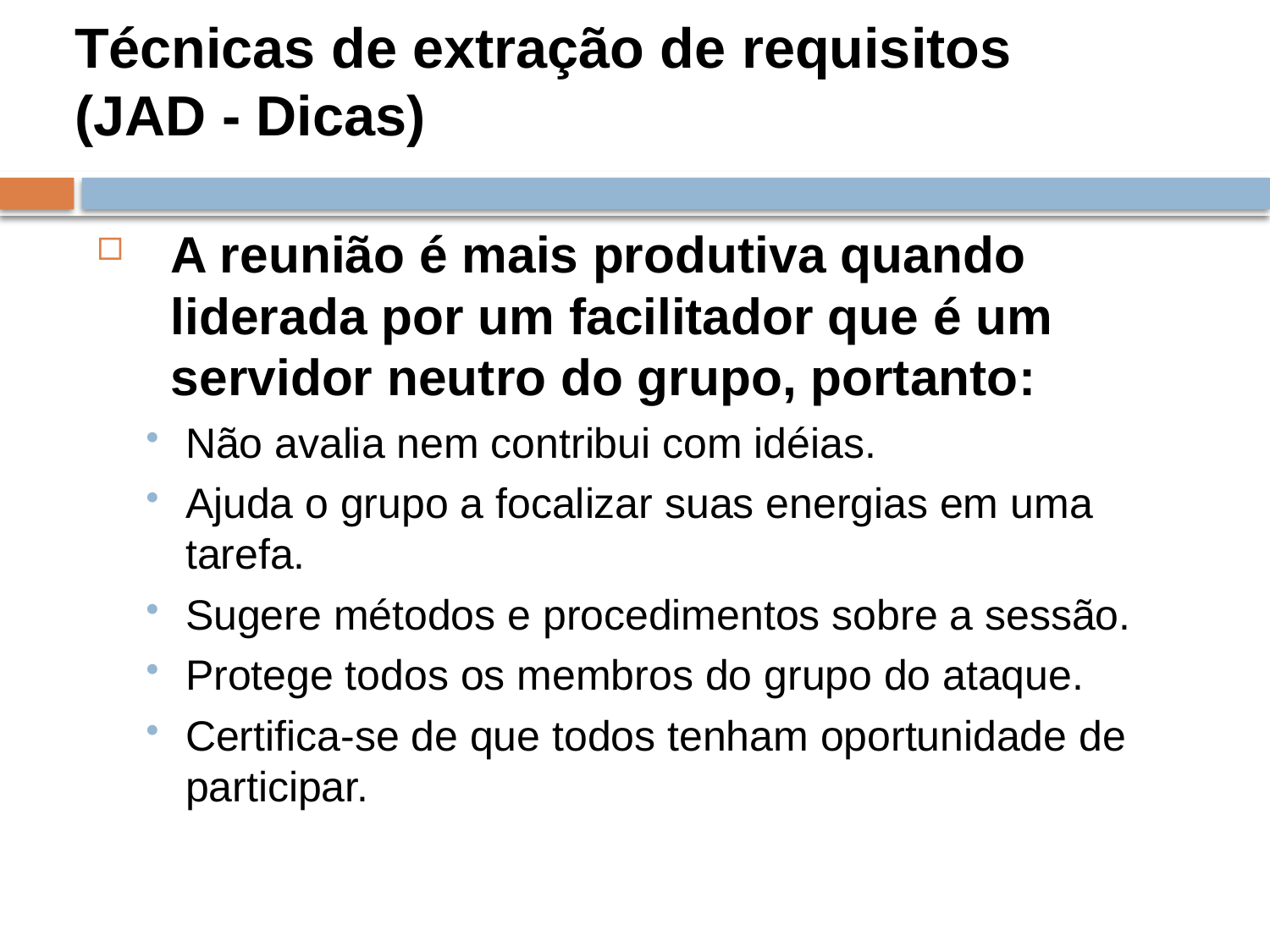

Técnicas de extração de requisitos
(JAD - Dicas)
A reunião é mais produtiva quando liderada por um facilitador que é um servidor neutro do grupo, portanto:
Não avalia nem contribui com idéias.
Ajuda o grupo a focalizar suas energias em uma tarefa.
Sugere métodos e procedimentos sobre a sessão.
Protege todos os membros do grupo do ataque.
Certifica-se de que todos tenham oportunidade de participar.